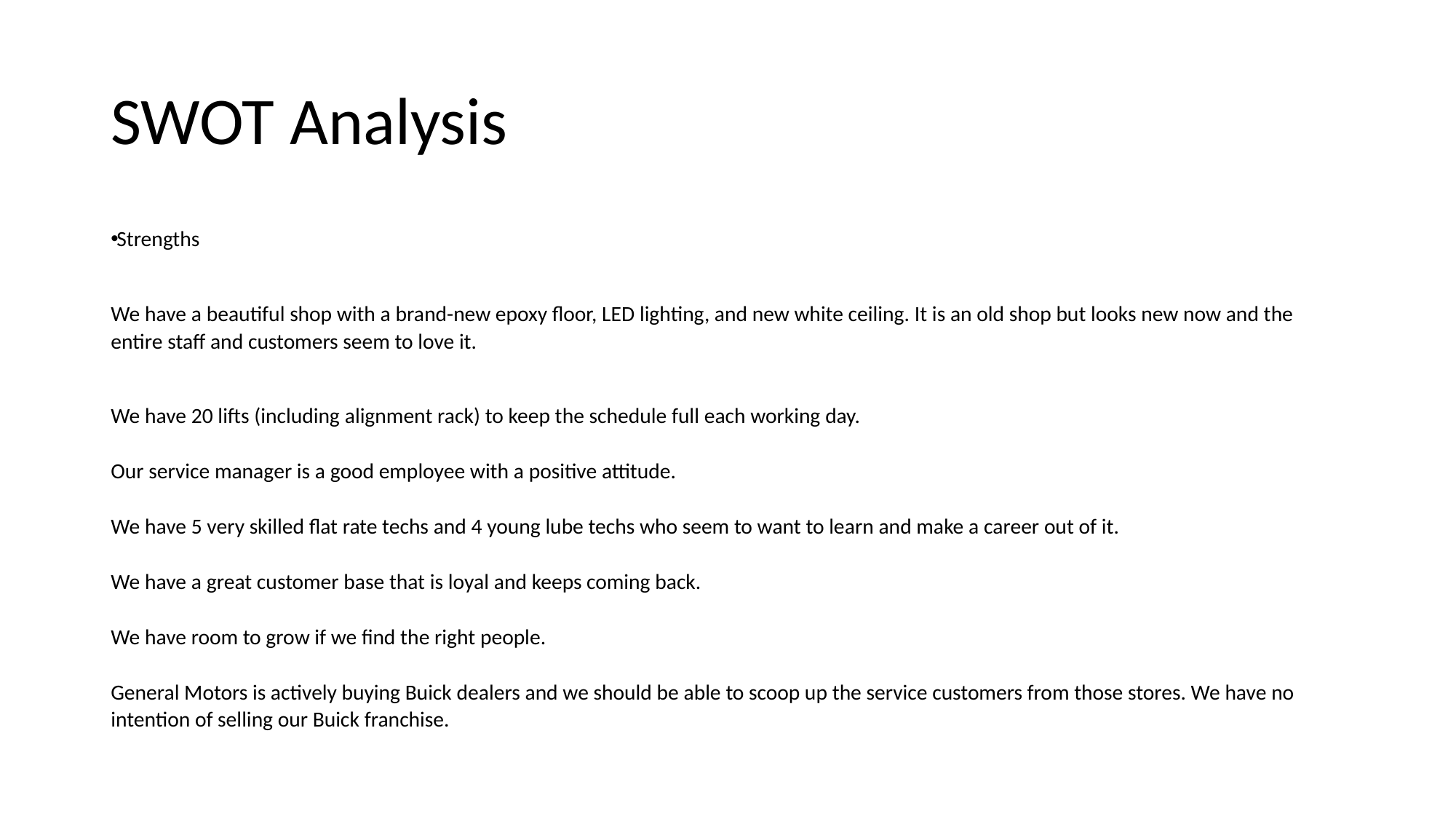

# SWOT Analysis
Strengths

We have a beautiful shop with a brand-new epoxy floor, LED lighting, and new white ceiling. It is an old shop but looks new now and the entire staff and customers seem to love it.

We have 20 lifts (including alignment rack) to keep the schedule full each working day.

Our service manager is a good employee with a positive attitude.

We have 5 very skilled flat rate techs and 4 young lube techs who seem to want to learn and make a career out of it.

We have a great customer base that is loyal and keeps coming back.

We have room to grow if we find the right people.

General Motors is actively buying Buick dealers and we should be able to scoop up the service customers from those stores. We have no intention of selling our Buick franchise.